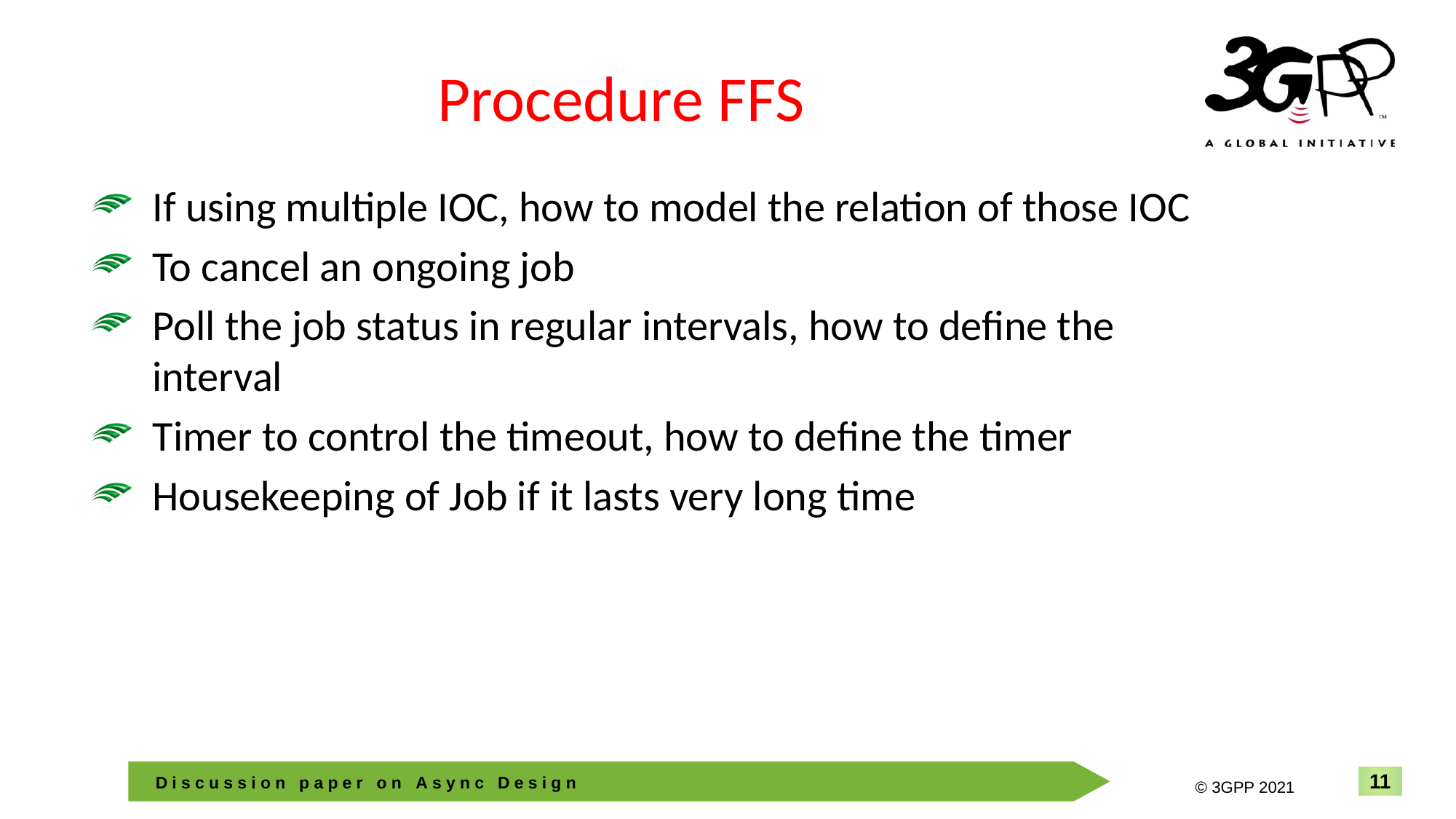

# Procedure FFS
If using multiple IOC, how to model the relation of those IOC
To cancel an ongoing job
Poll the job status in regular intervals, how to define the interval
Timer to control the timeout, how to define the timer
Housekeeping of Job if it lasts very long time